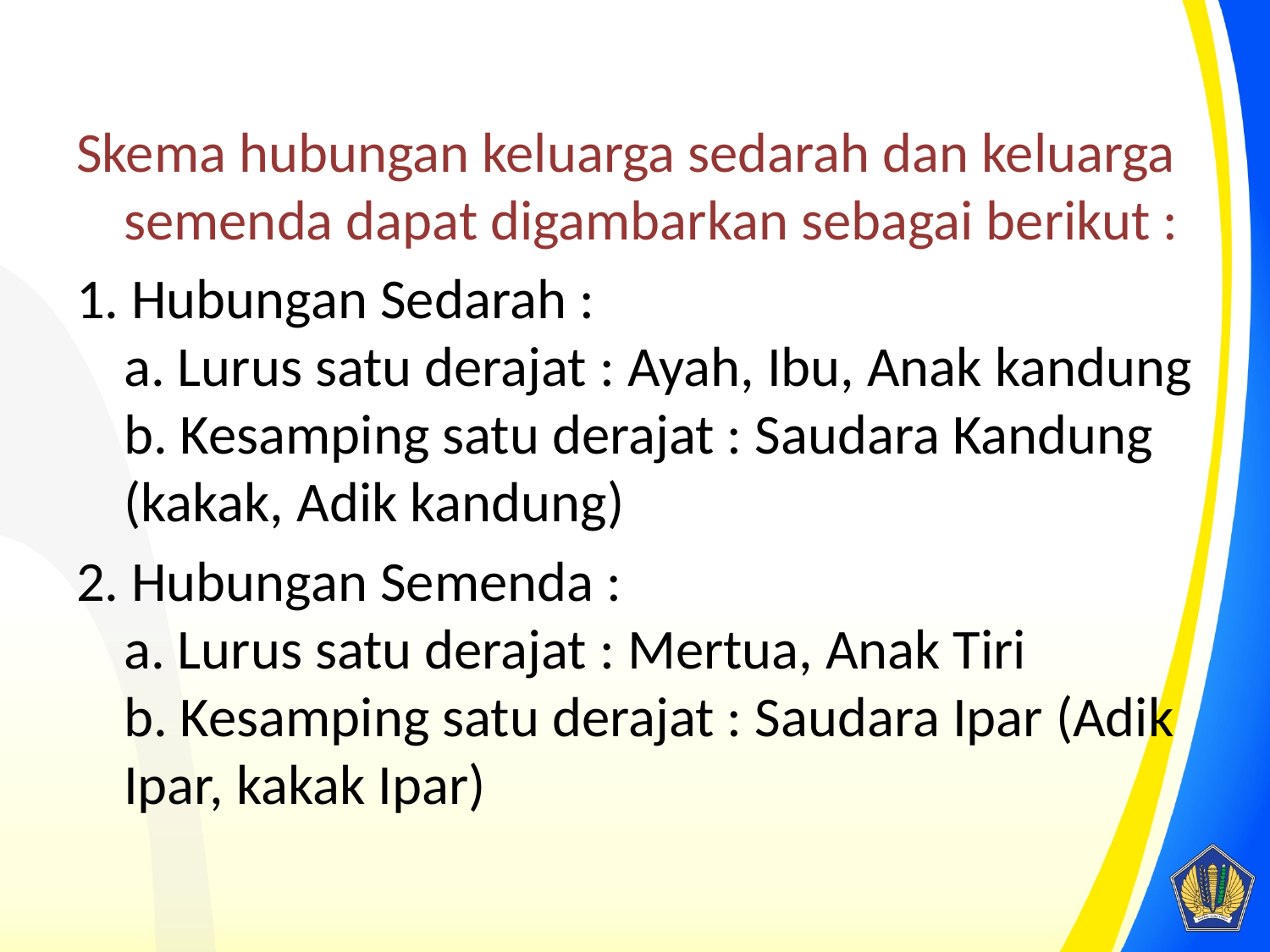

Skema hubungan keluarga sedarah dan keluarga semenda dapat digambarkan sebagai berikut :
1. Hubungan Sedarah :
a. Lurus satu derajat : Ayah, Ibu, Anak kandung
b. Kesamping satu derajat : Saudara Kandung (kakak, Adik kandung)
2. Hubungan Semenda :
a. Lurus satu derajat : Mertua, Anak Tiri
b. Kesamping satu derajat : Saudara Ipar (Adik Ipar, kakak Ipar)